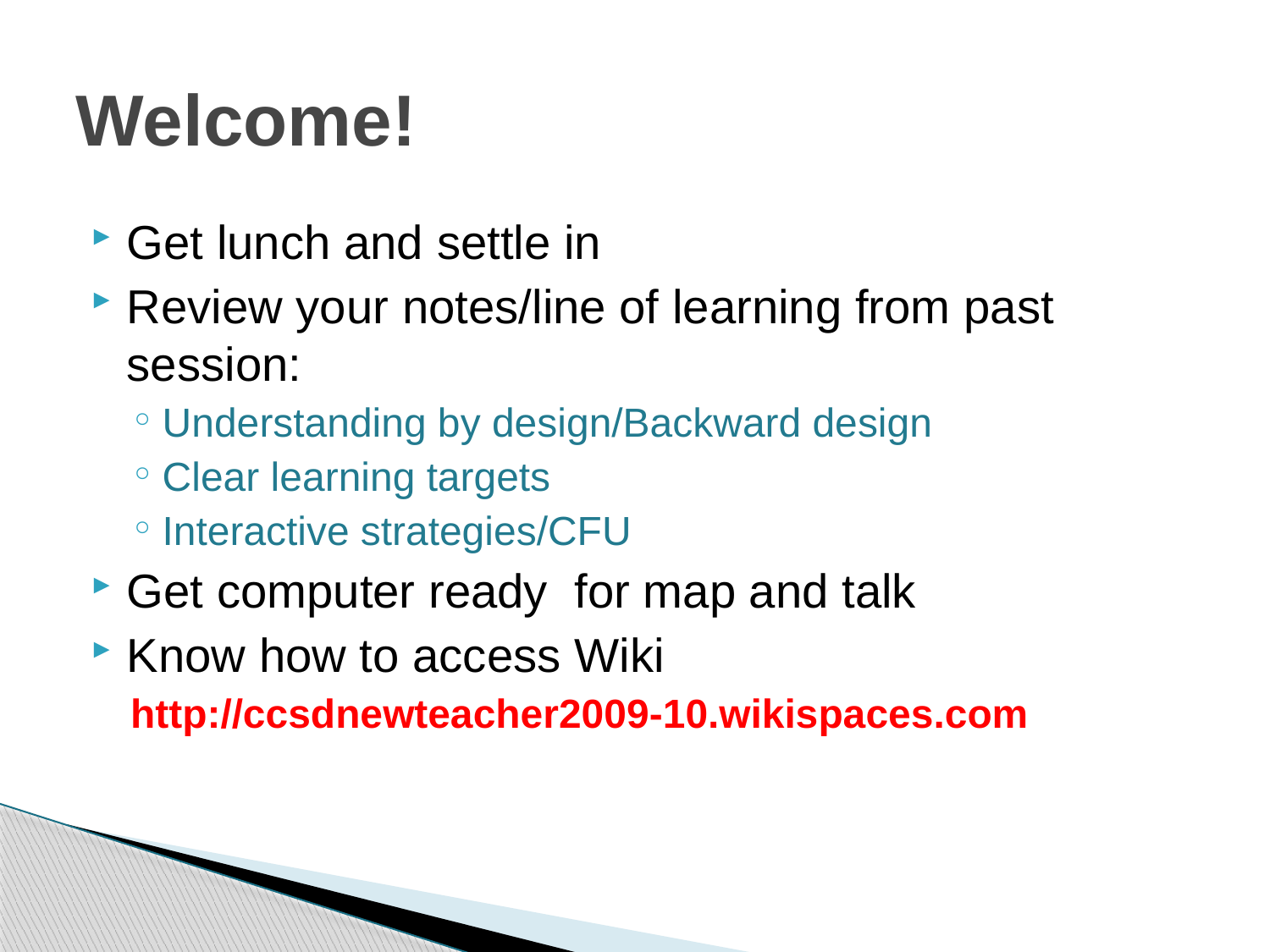

# Welcome!
Get lunch and settle in
Review your notes/line of learning from past session:
Understanding by design/Backward design
Clear learning targets
Interactive strategies/CFU
Get computer ready  for map and talk
Know how to access Wiki
http://ccsdnewteacher2009-10.wikispaces.com